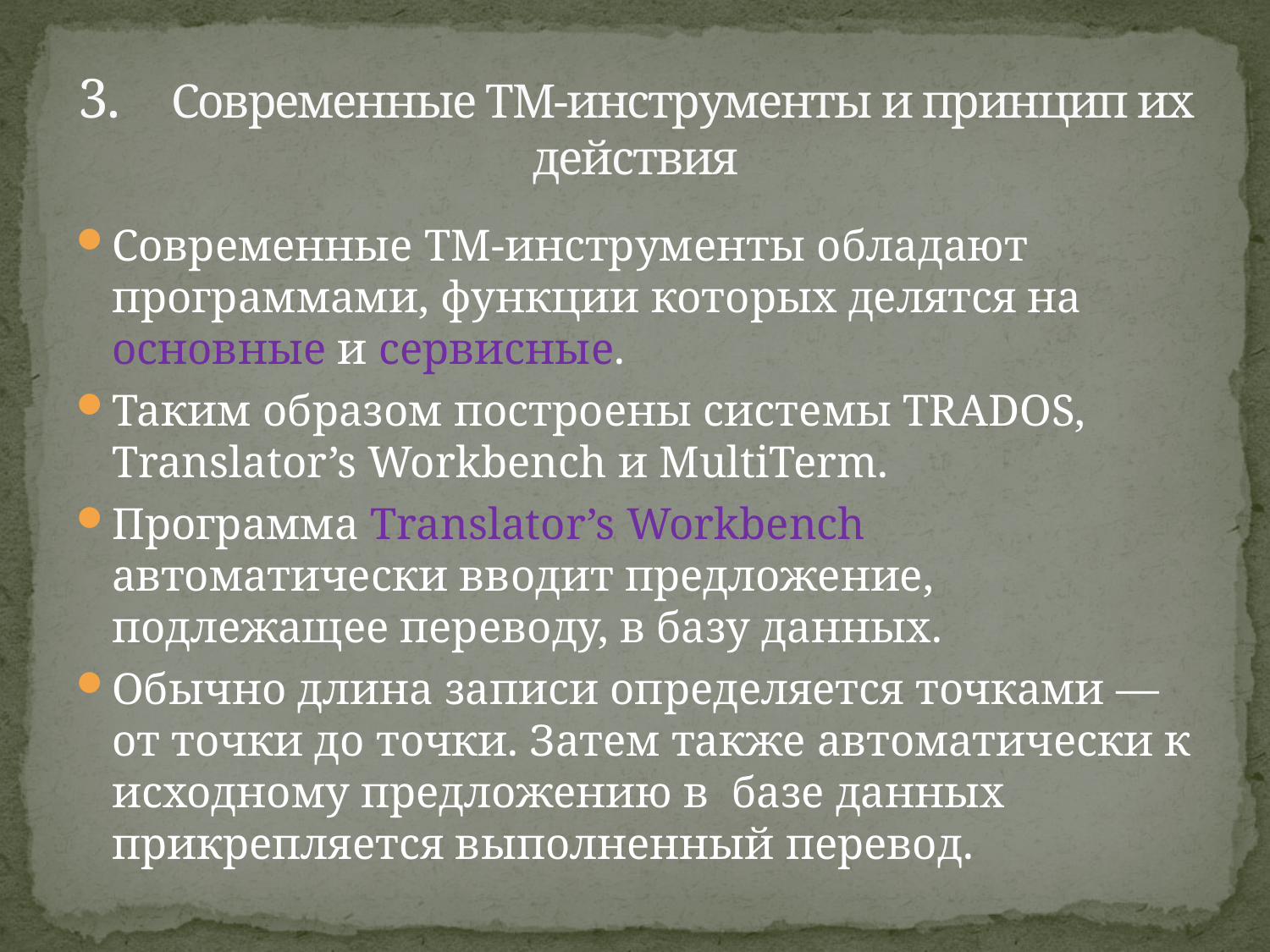

# 3.	Современные ТМ-инструменты и принцип их действия
Современные ТМ-инструменты обладают программами, функции которых делятся на основные и сервисные.
Таким образом построены системы TRADOS, Translator’s Workbench и MultiTerm.
Программа Translator’s Workbench автоматически вводит предложение, подлежащее переводу, в базу данных.
Обычно длина записи определяется точками — от точки до точки. Затем также автоматически к исходному предложению в  базе данных прикрепляется выполненный перевод.